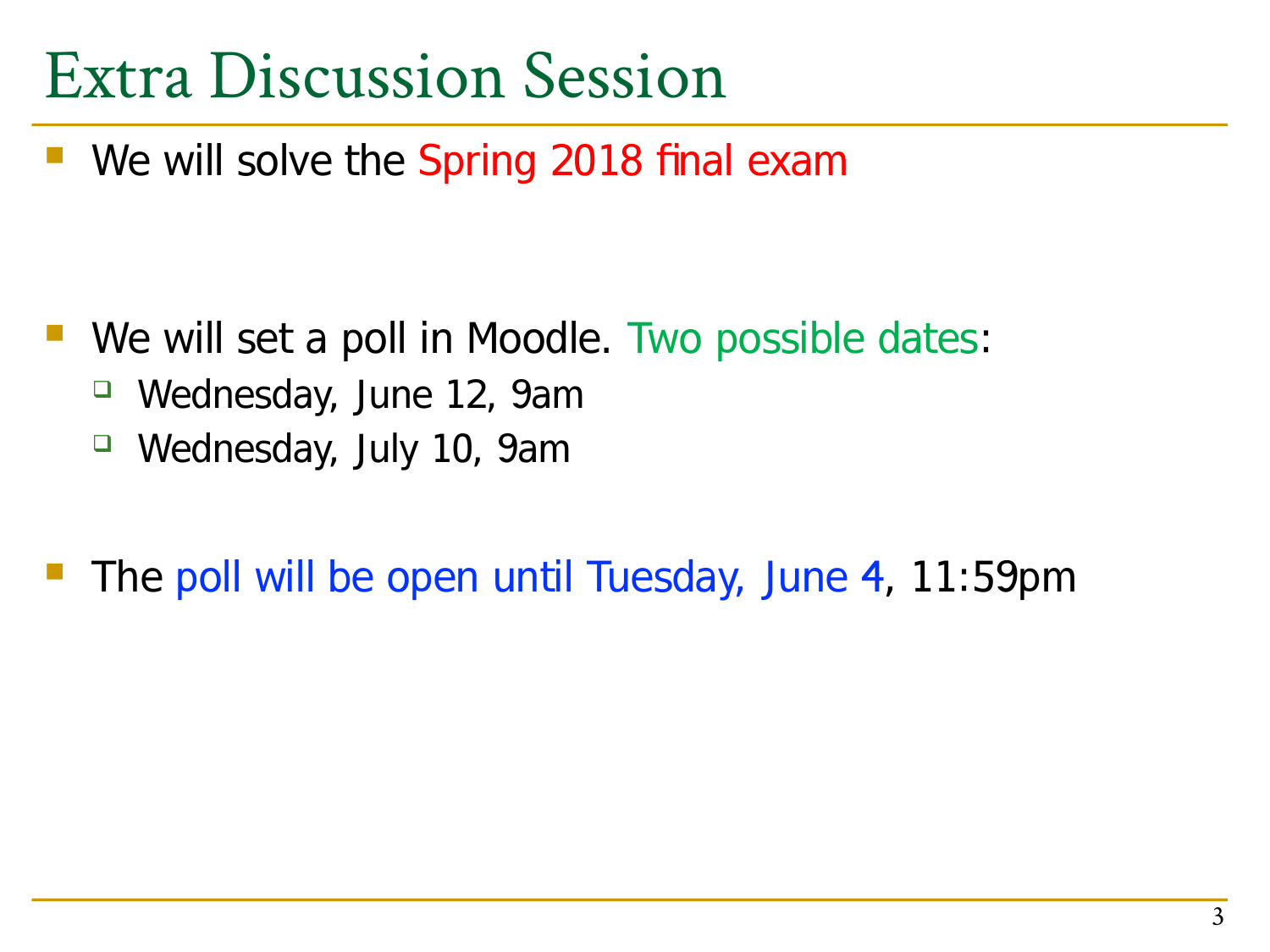

# Extra Discussion Session
We will solve the Spring 2018 final exam

We will set a poll in Moodle. Two possible dates:
Wednesday, June 12, 9am
Wednesday, July 10, 9am

The poll will be open until Tuesday, June 4, 11:59pm
3